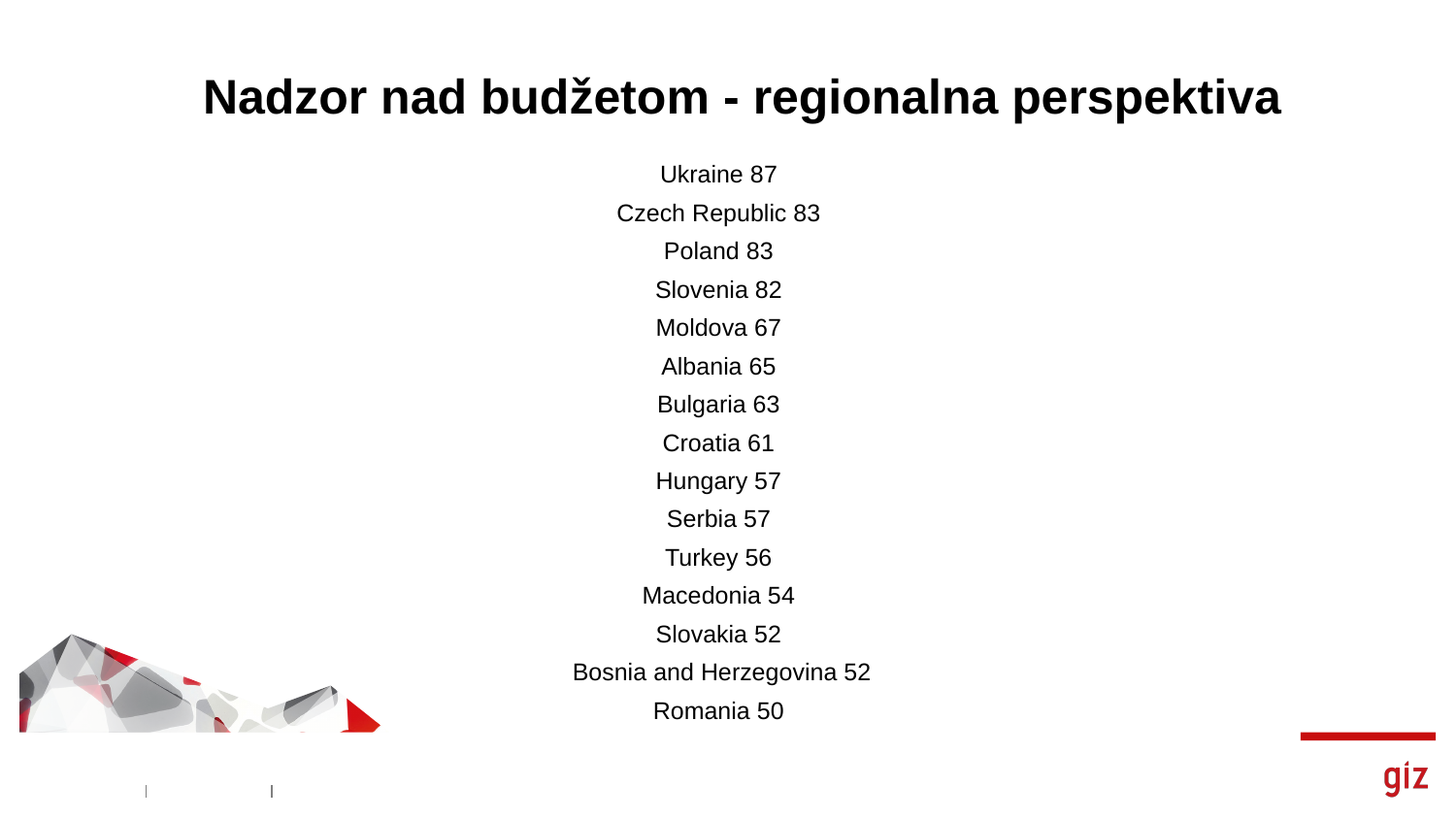

# Nadzor nad budžetom - regionalna perspektiva
Ukraine 87
Czech Republic 83
Poland 83
Slovenia 82
Moldova 67
Albania 65
Bulgaria 63
Croatia 61
Hungary 57
Serbia 57
Turkey 56
Macedonia 54
Slovakia 52
Bosnia and Herzegovina 52
Romania 50